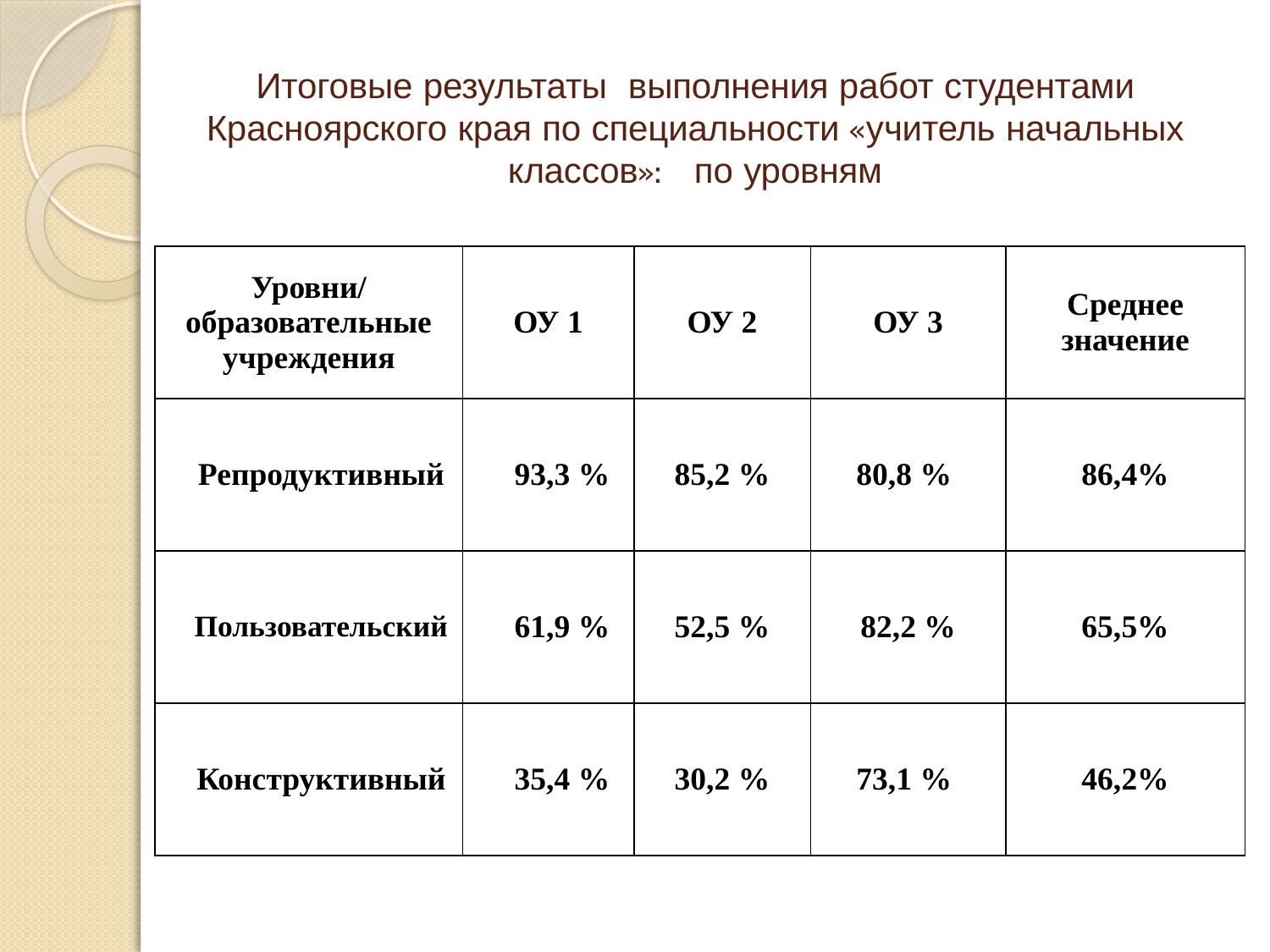

# Итоговые результаты  выполнения работ студентами Красноярского края по специальности «учитель начальных классов»:   по уровням
| Уровни/образовательные учреждения | ОУ 1 | ОУ 2 | ОУ 3 | Среднее значение |
| --- | --- | --- | --- | --- |
| Репродуктивный | 93,3 % | 85,2 % | 80,8 % | 86,4% |
| Пользовательский | 61,9 % | 52,5 % | 82,2 % | 65,5% |
| Конструктивный | 35,4 % | 30,2 % | 73,1 % | 46,2% |